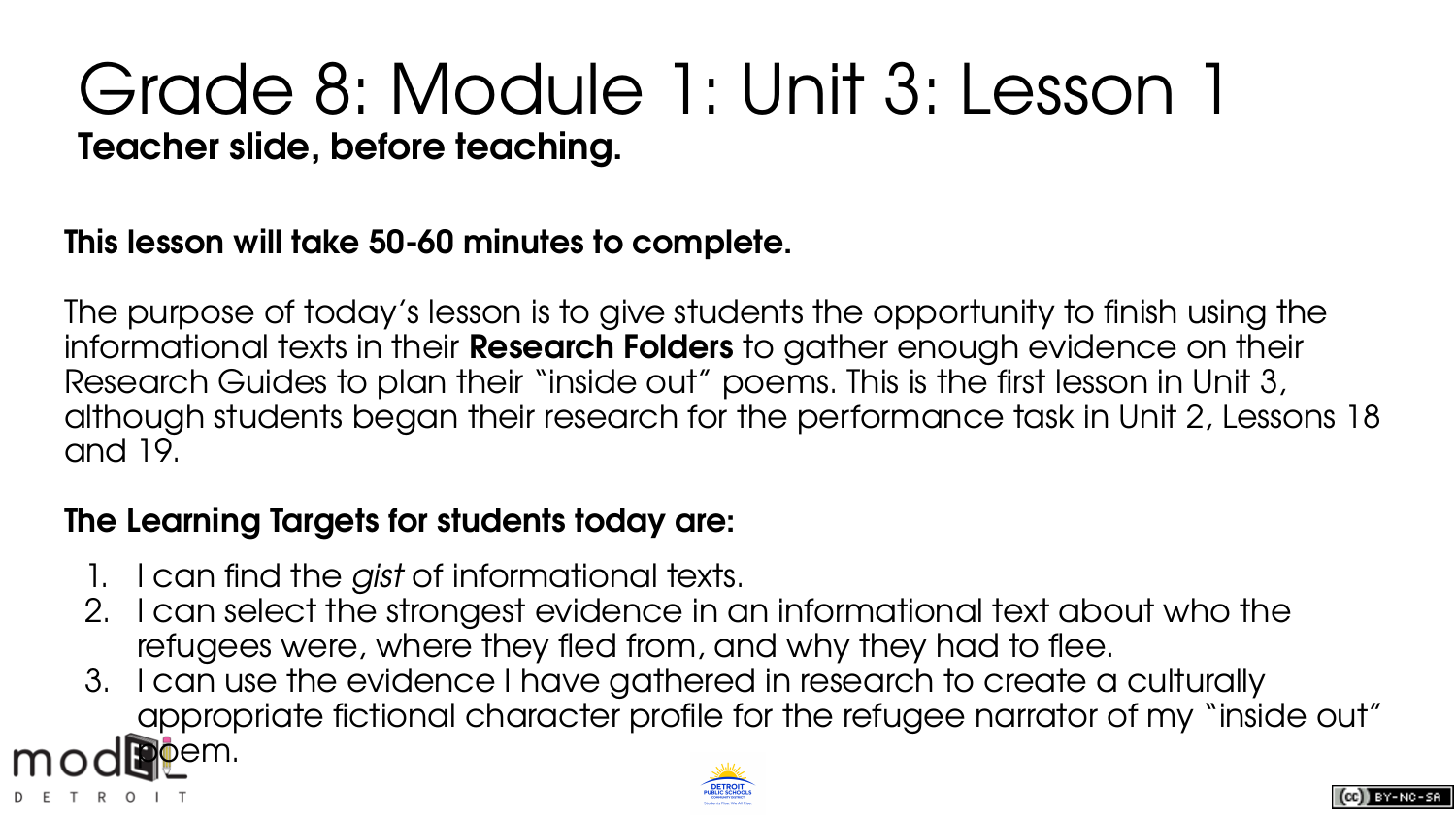

# Grade 8: Module 1: Unit 3: Lesson 1
Teacher slide, before teaching.
This lesson will take 50-60 minutes to complete.

The purpose of today’s lesson is to give students the opportunity to finish using the informational texts in their Research Folders to gather enough evidence on their Research Guides to plan their “inside out” poems. This is the first lesson in Unit 3, although students began their research for the performance task in Unit 2, Lessons 18 and 19.

The Learning Targets for students today are:
I can find the gist of informational texts.
I can select the strongest evidence in an informational text about who the refugees were, where they fled from, and why they had to flee.
I can use the evidence I have gathered in research to create a culturally appropriate fictional character profile for the refugee narrator of my “inside out” poem.